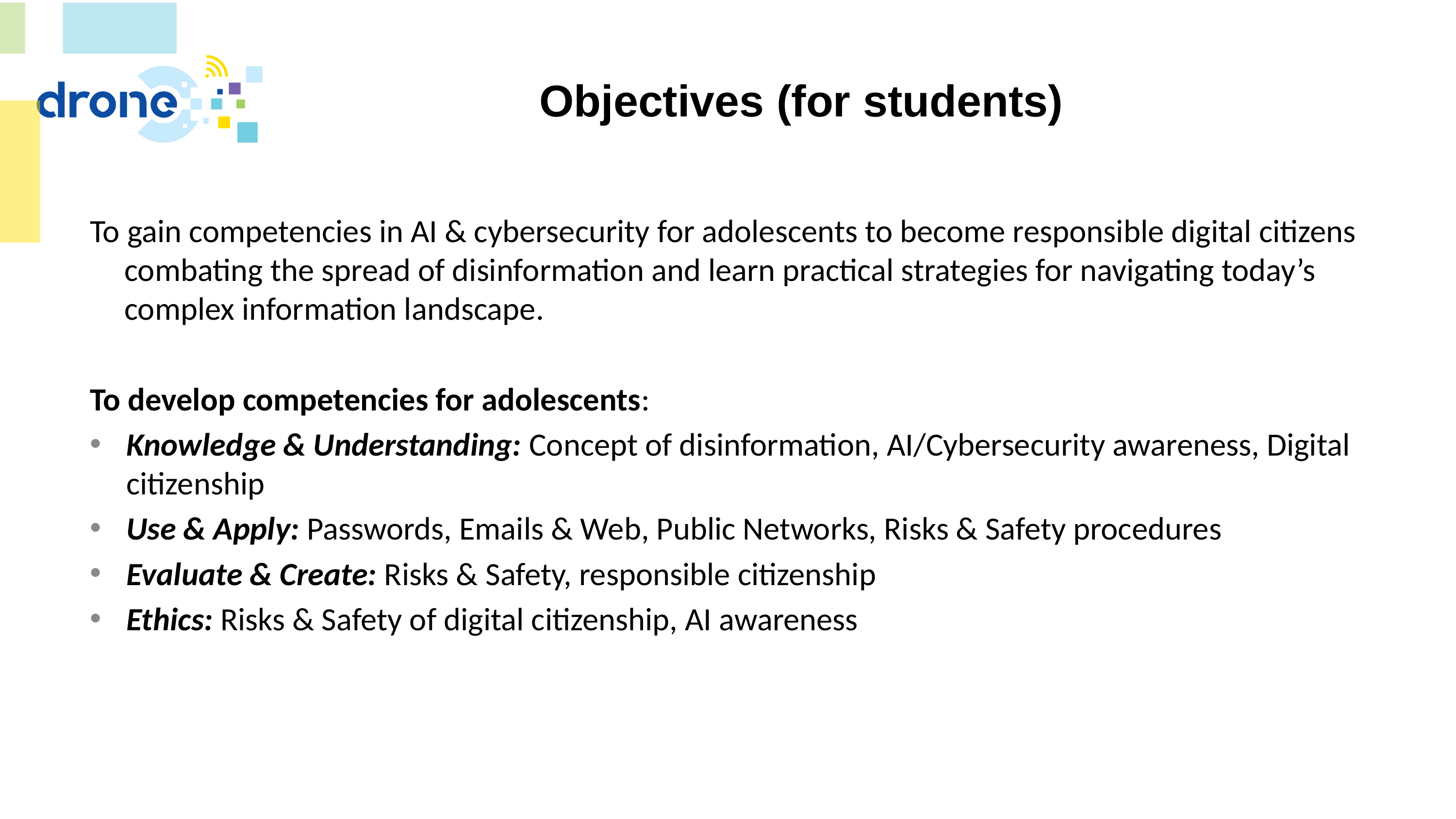

# Objectives (for students)

To gain competencies in AI & cybersecurity for adolescents to become responsible digital citizens combating the spread of disinformation and learn practical strategies for navigating today’s complex information landscape.

To develop competencies for adolescents:
Knowledge & Understanding: Concept of disinformation, AI/Cybersecurity awareness, Digital citizenship
Use & Apply: Passwords, Emails & Web, Public Networks, Risks & Safety procedures
Evaluate & Create: Risks & Safety, responsible citizenship
Ethics: Risks & Safety of digital citizenship, AI awareness